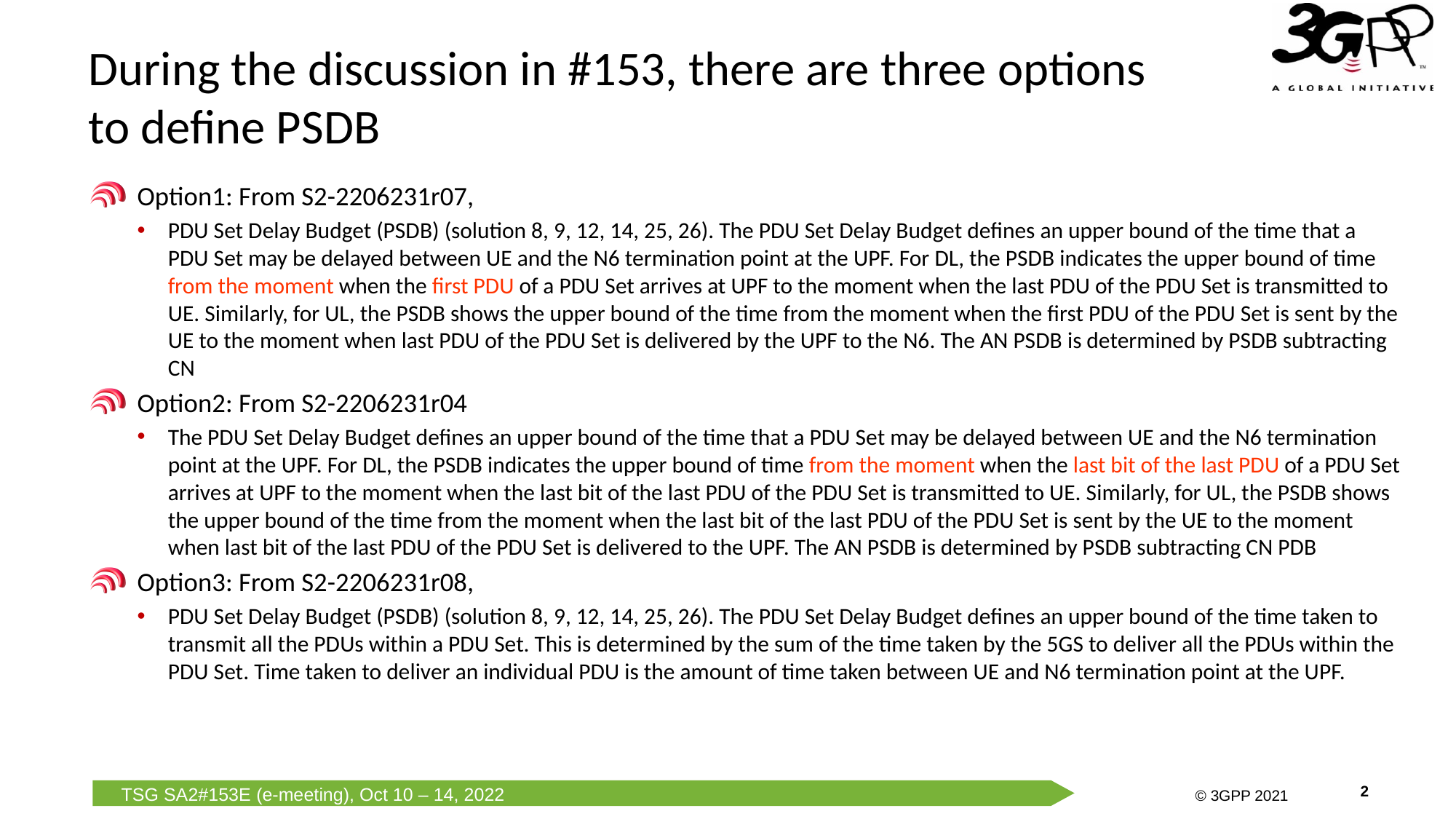

# During the discussion in #153, there are three options to define PSDB
Option1: From S2-2206231r07,
PDU Set Delay Budget (PSDB) (solution 8, 9, 12, 14, 25, 26). The PDU Set Delay Budget defines an upper bound of the time that a PDU Set may be delayed between UE and the N6 termination point at the UPF. For DL, the PSDB indicates the upper bound of time from the moment when the first PDU of a PDU Set arrives at UPF to the moment when the last PDU of the PDU Set is transmitted to UE. Similarly, for UL, the PSDB shows the upper bound of the time from the moment when the first PDU of the PDU Set is sent by the UE to the moment when last PDU of the PDU Set is delivered by the UPF to the N6. The AN PSDB is determined by PSDB subtracting CN
Option2: From S2-2206231r04
The PDU Set Delay Budget defines an upper bound of the time that a PDU Set may be delayed between UE and the N6 termination point at the UPF. For DL, the PSDB indicates the upper bound of time from the moment when the last bit of the last PDU of a PDU Set arrives at UPF to the moment when the last bit of the last PDU of the PDU Set is transmitted to UE. Similarly, for UL, the PSDB shows the upper bound of the time from the moment when the last bit of the last PDU of the PDU Set is sent by the UE to the moment when last bit of the last PDU of the PDU Set is delivered to the UPF. The AN PSDB is determined by PSDB subtracting CN PDB
Option3: From S2-2206231r08,
PDU Set Delay Budget (PSDB) (solution 8, 9, 12, 14, 25, 26). The PDU Set Delay Budget defines an upper bound of the time taken to transmit all the PDUs within a PDU Set. This is determined by the sum of the time taken by the 5GS to deliver all the PDUs within the PDU Set. Time taken to deliver an individual PDU is the amount of time taken between UE and N6 termination point at the UPF.